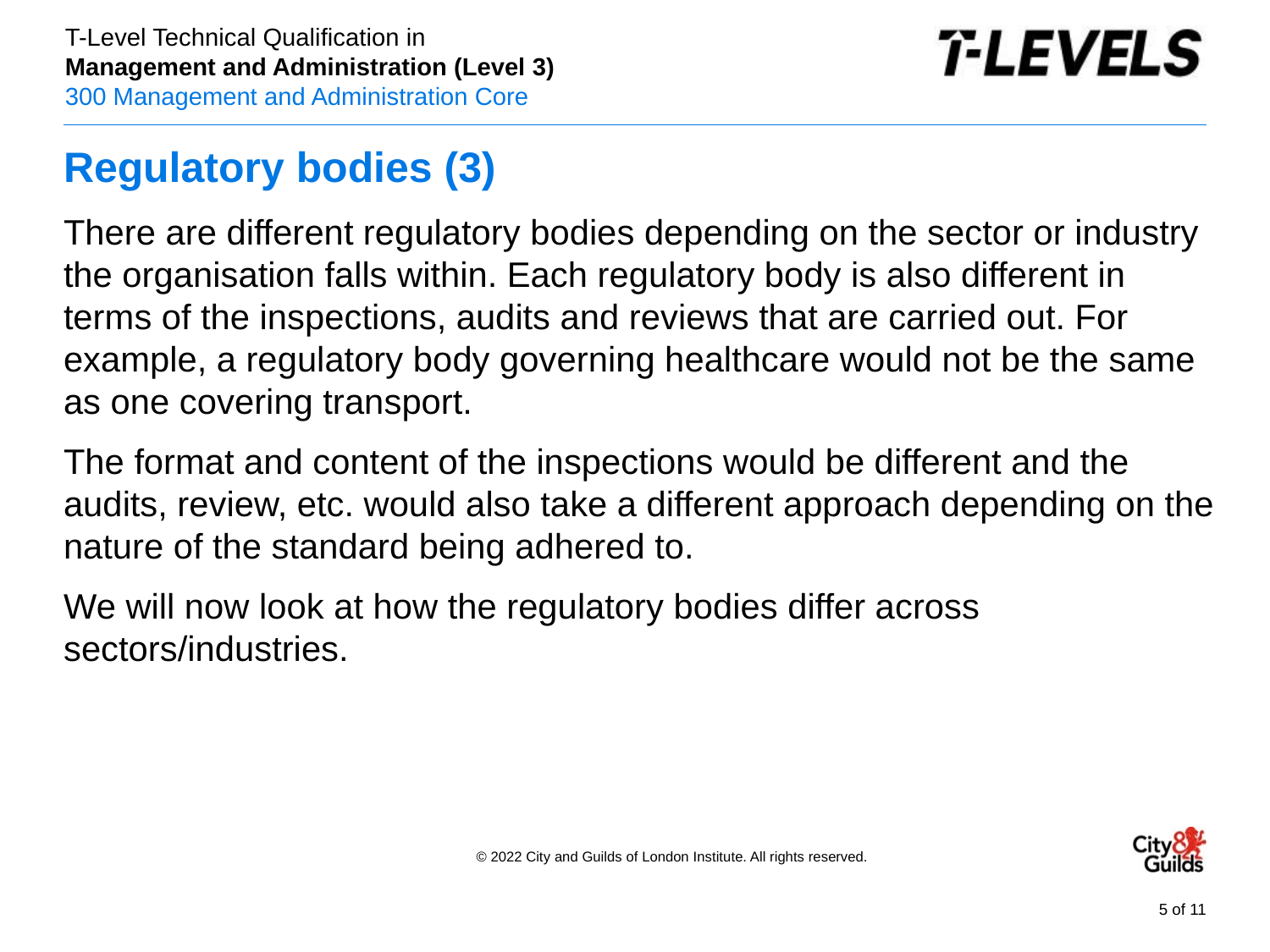

# Regulatory bodies (3)
There are different regulatory bodies depending on the sector or industry the organisation falls within. Each regulatory body is also different in terms of the inspections, audits and reviews that are carried out. For example, a regulatory body governing healthcare would not be the same as one covering transport.
The format and content of the inspections would be different and the audits, review, etc. would also take a different approach depending on the nature of the standard being adhered to.
We will now look at how the regulatory bodies differ across sectors/industries.